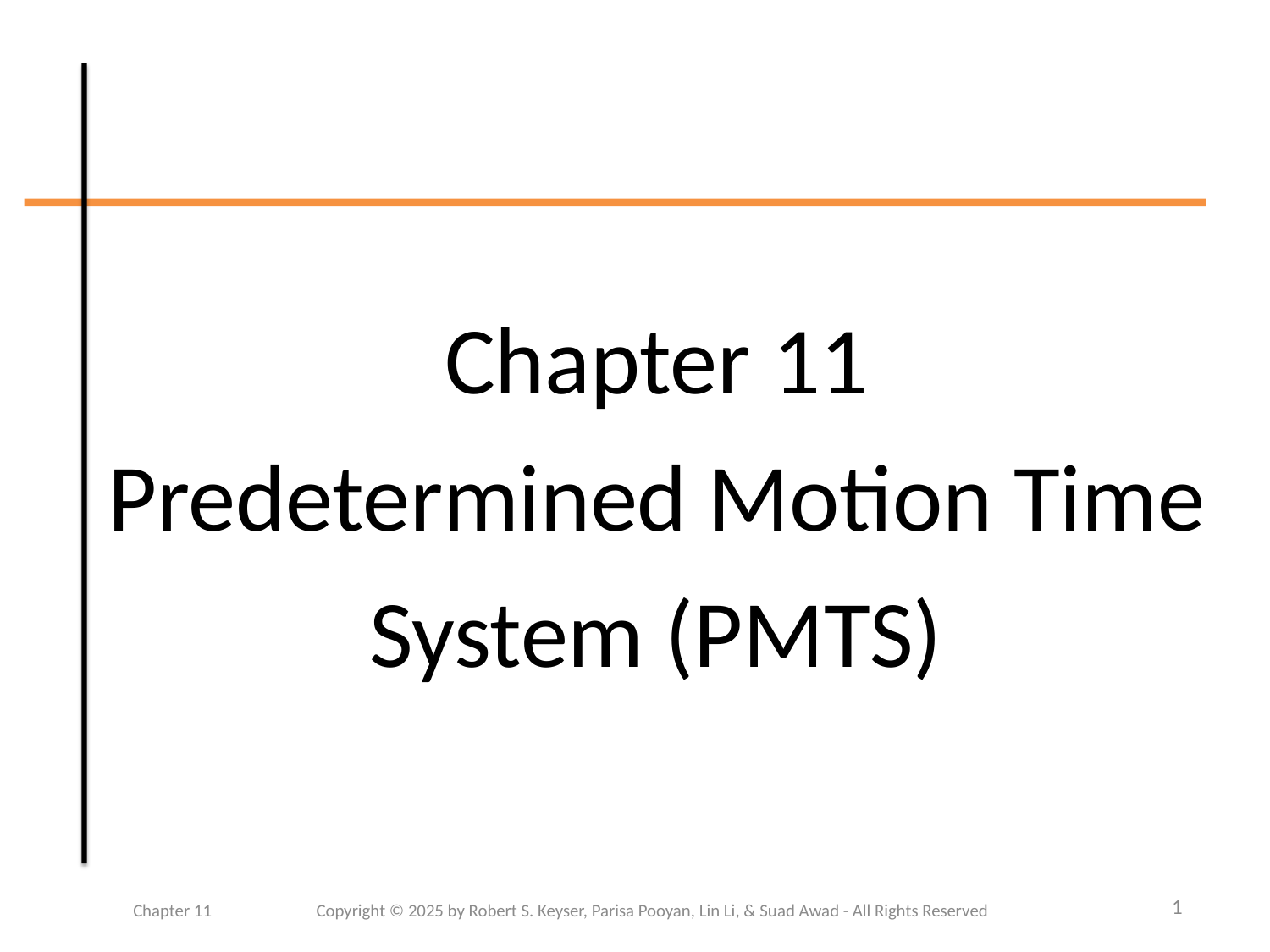

Chapter 11
Predetermined Motion Time System (PMTS)
1
Chapter 11	              Copyright © 2025 by Robert S. Keyser, Parisa Pooyan, Lin Li, & Suad Awad - All Rights Reserved